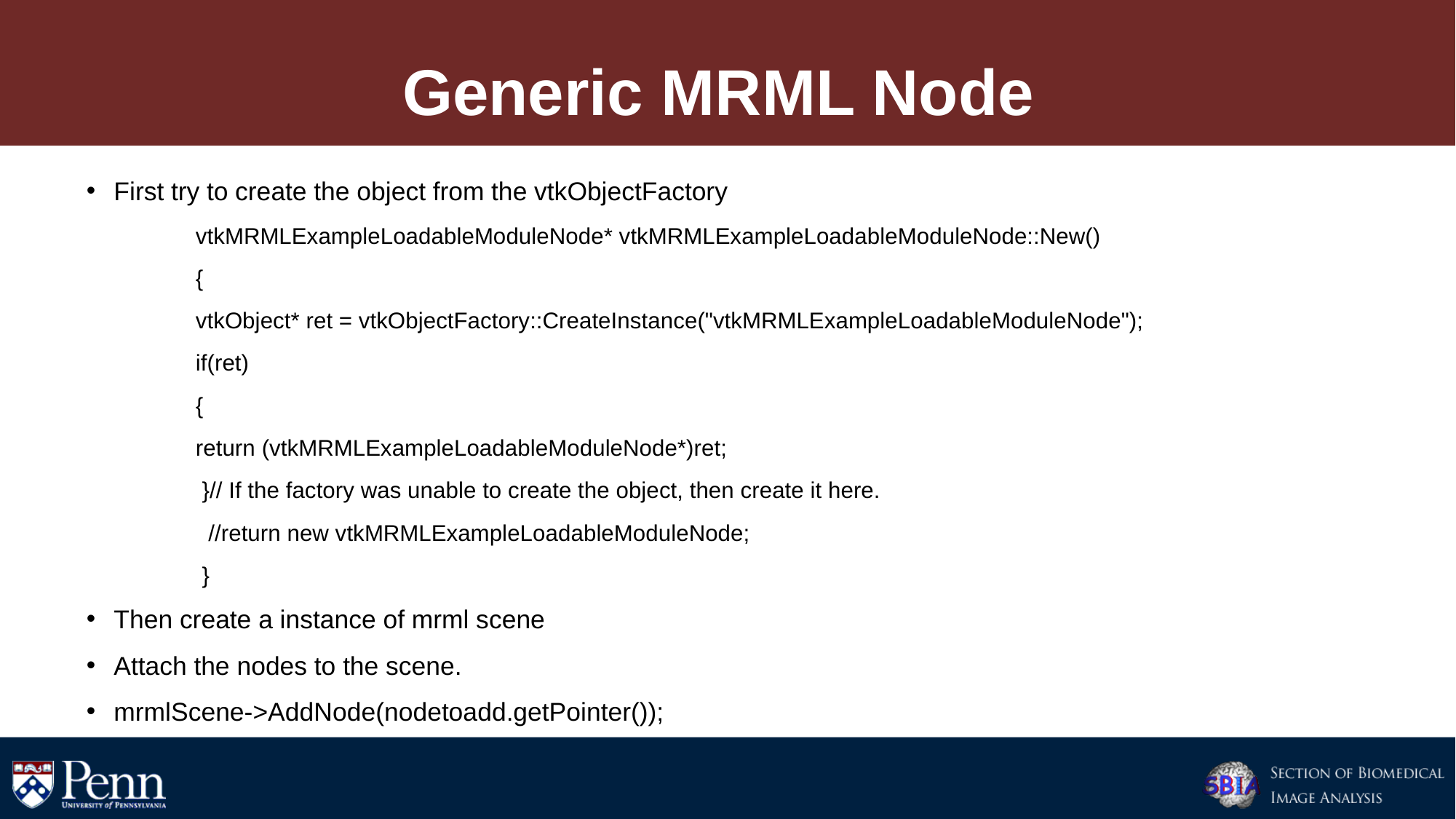

# Generic MRML Node
First try to create the object from the vtkObjectFactory
vtkMRMLExampleLoadableModuleNode* vtkMRMLExampleLoadableModuleNode::New()
{
vtkObject* ret = vtkObjectFactory::CreateInstance("vtkMRMLExampleLoadableModuleNode");
if(ret)
{
return (vtkMRMLExampleLoadableModuleNode*)ret;
 }// If the factory was unable to create the object, then create it here.
  //return new vtkMRMLExampleLoadableModuleNode;
 }
Then create a instance of mrml scene
Attach the nodes to the scene.
mrmlScene->AddNode(nodetoadd.getPointer());